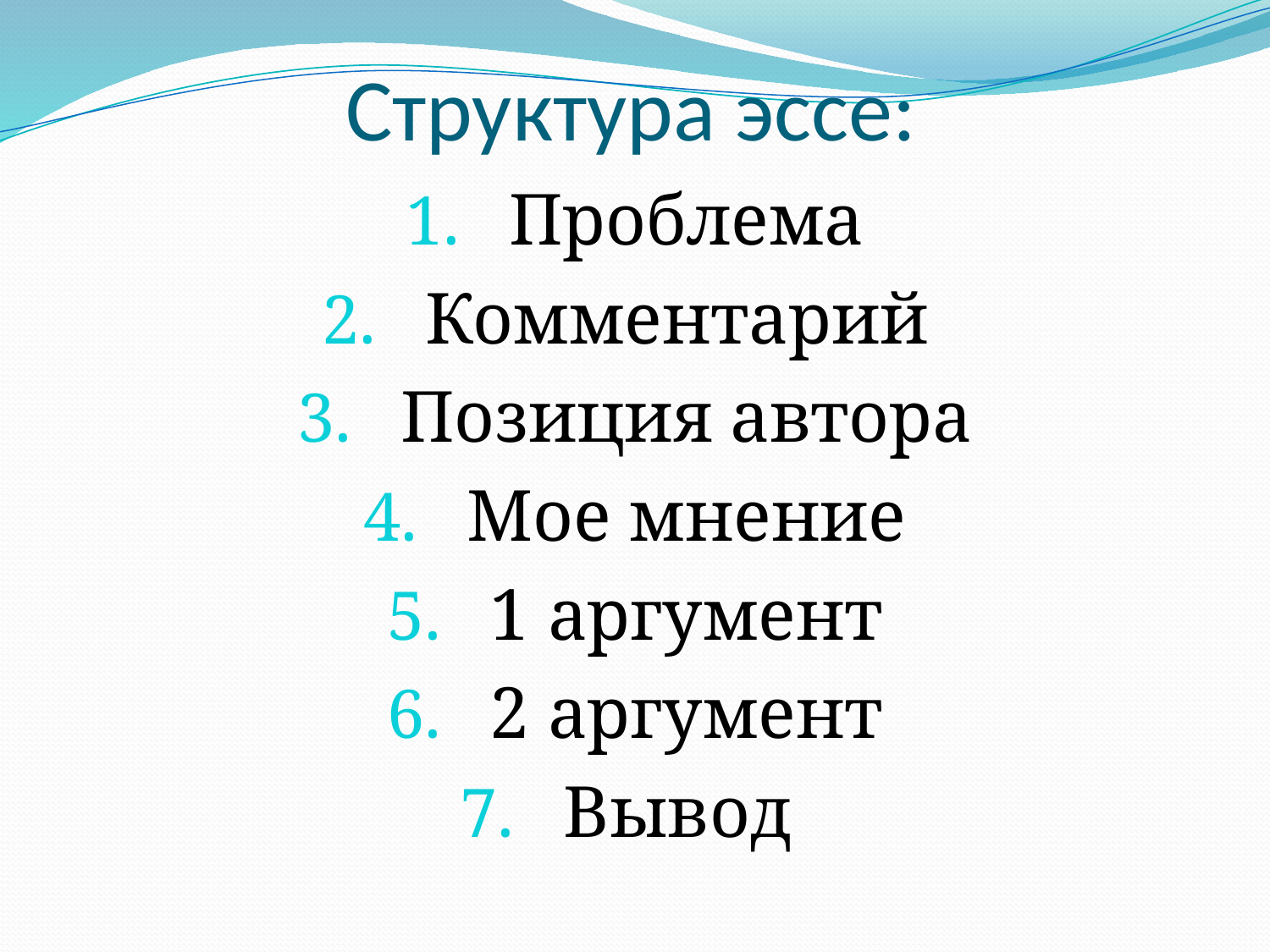

# Структура эссе:
Проблема
Комментарий
Позиция автора
Мое мнение
1 аргумент
2 аргумент
Вывод